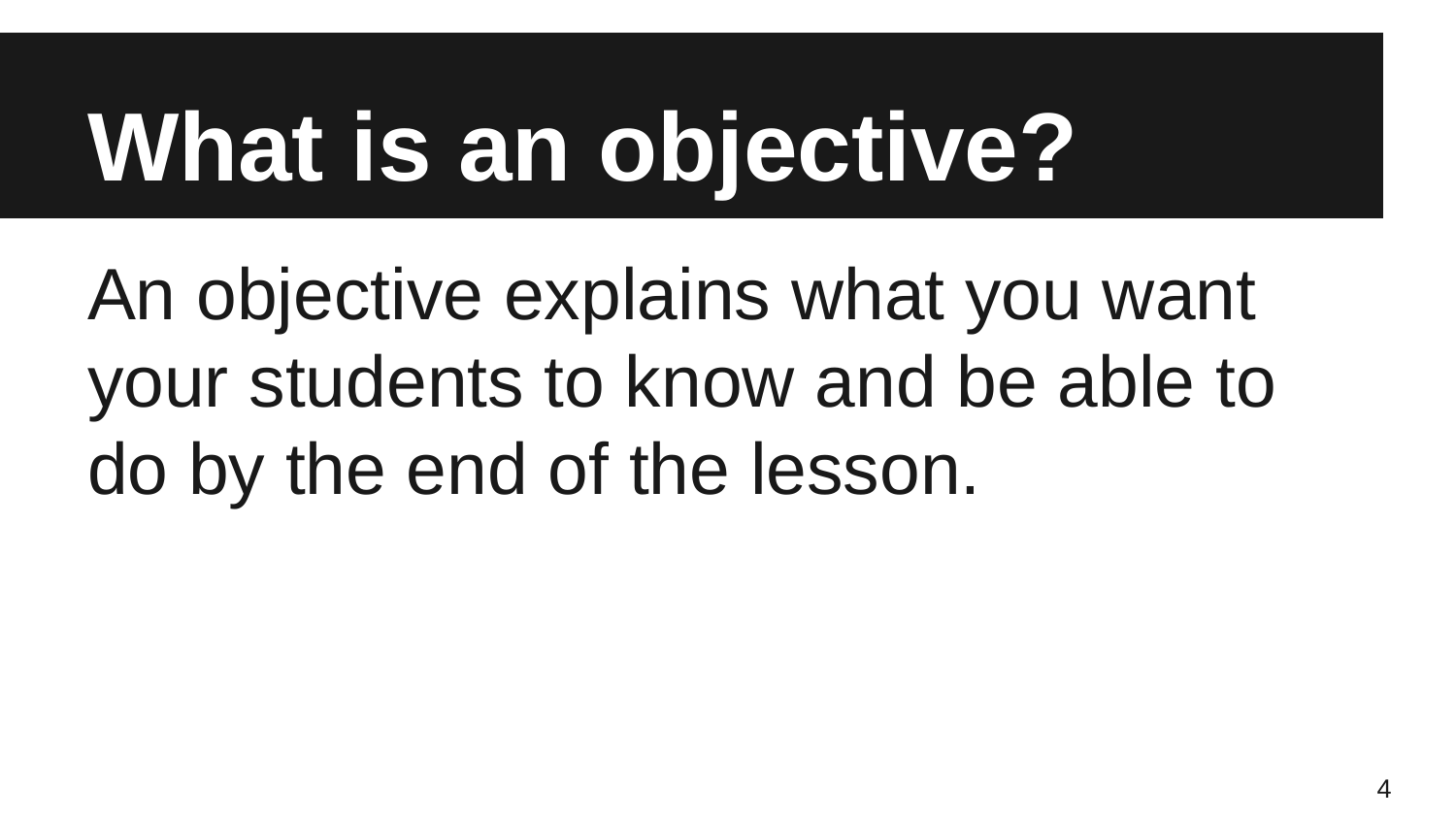

# What is an objective?
An objective explains what you want your students to know and be able to do by the end of the lesson.

4